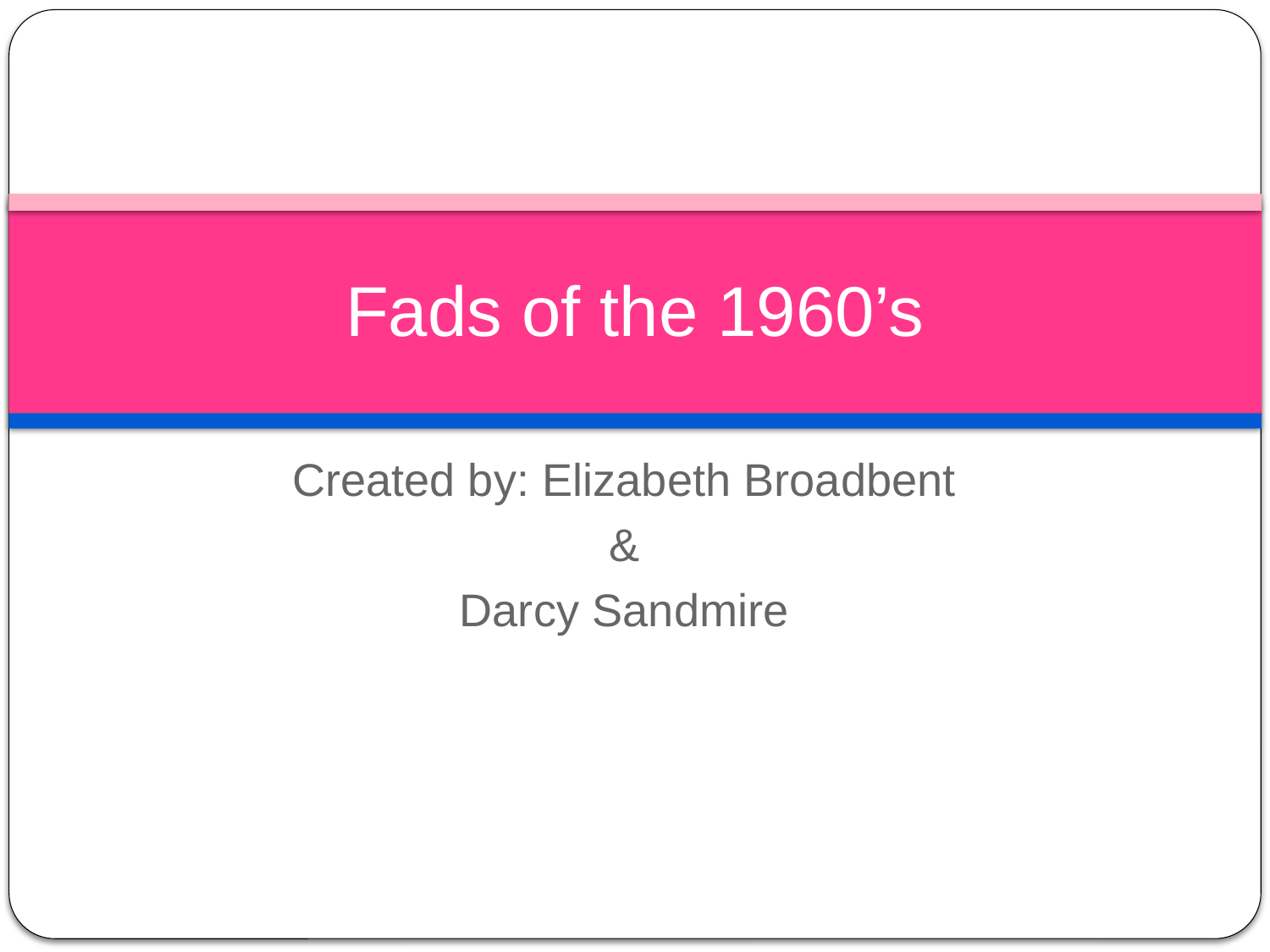

# Fads of the 1960’s
Created by: Elizabeth Broadbent
&
Darcy Sandmire